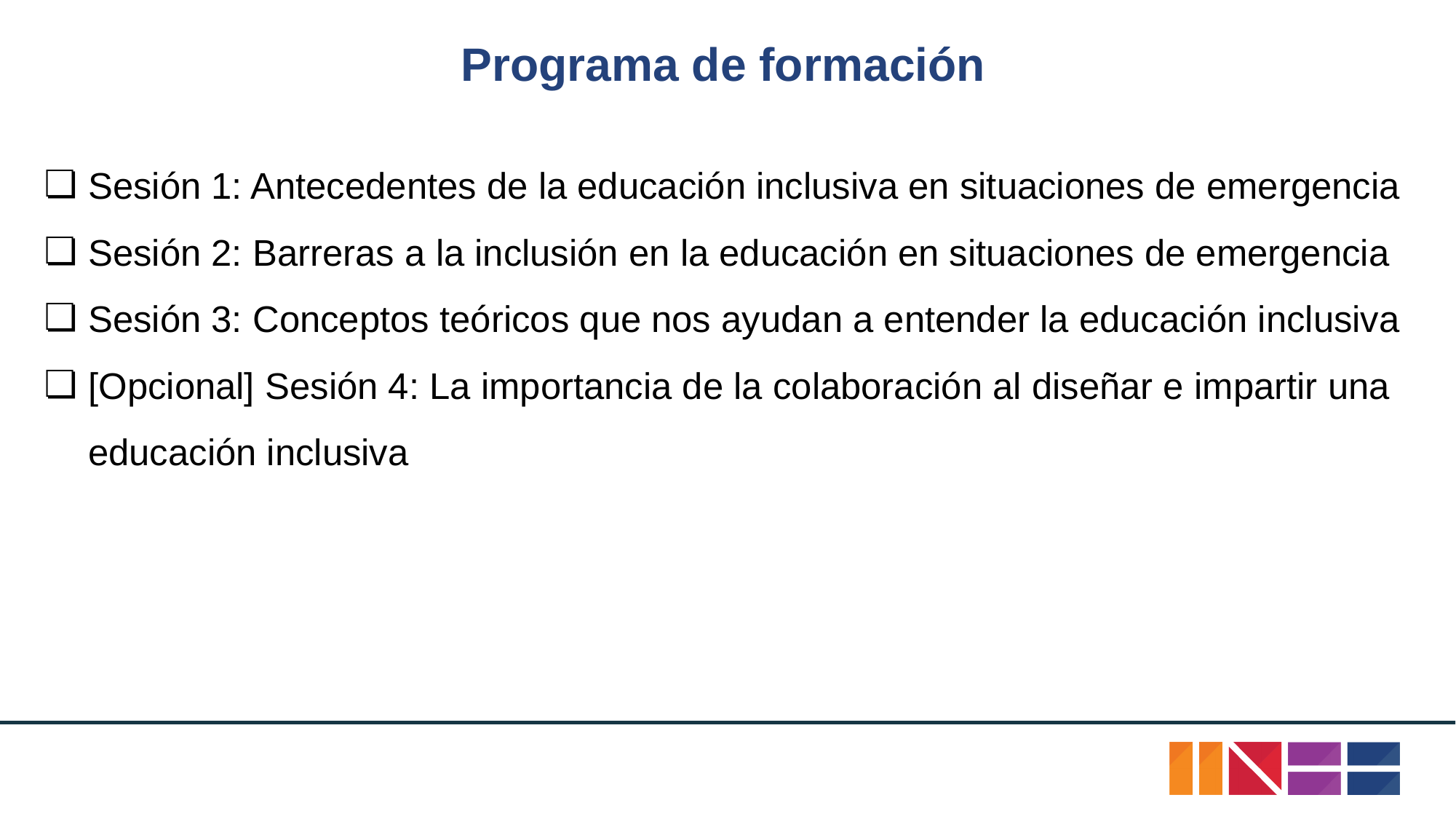

# Programa de formación
Sesión 1: Antecedentes de la educación inclusiva en situaciones de emergencia
Sesión 2: Barreras a la inclusión en la educación en situaciones de emergencia
Sesión 3: Conceptos teóricos que nos ayudan a entender la educación inclusiva
[Opcional] Sesión 4: La importancia de la colaboración al diseñar e impartir una educación inclusiva